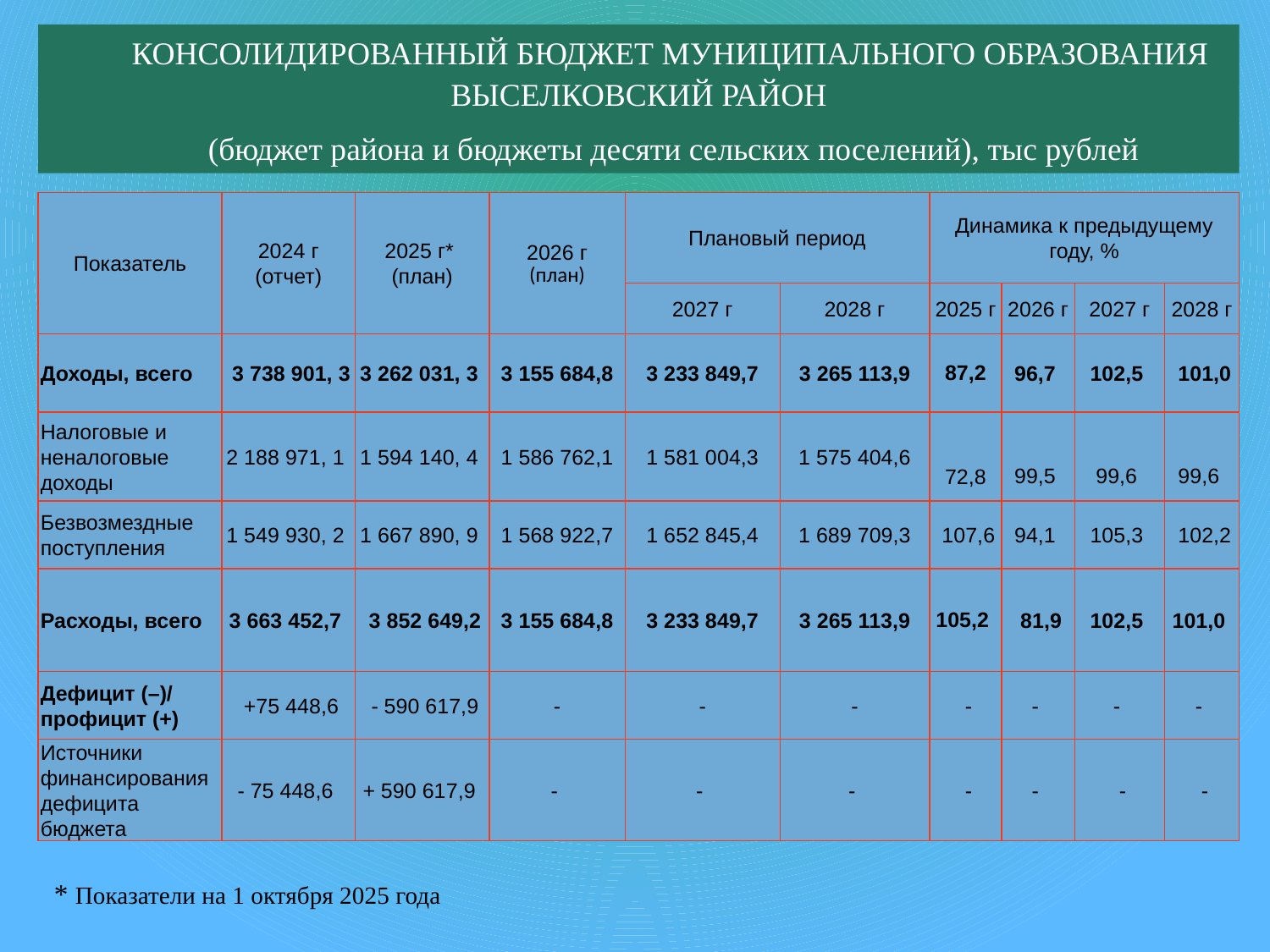

КОНСОЛИДИРОВАННЫЙ БЮДЖЕТ МУНИЦИПАЛЬНОГО ОБРАЗОВАНИЯ ВЫСЕЛКОВСКИЙ РАЙОН
 (бюджет района и бюджеты десяти сельских поселений), тыс рублей
| Показатель | 2024 г (отчет) | 2025 г\* (план) | 2026 г (план) | Плановый период |  | Динамика к предыдущему году, % |  |  |  |
| --- | --- | --- | --- | --- | --- | --- | --- | --- | --- |
|  |  |  |  | 2027 г | 2028 г | 2025 г | 2026 г | 2027 г | 2028 г |
| Доходы, всего | 3 738 901, 3 | 3 262 031, 3 | 3 155 684,8 | 3 233 849,7 | 3 265 113,9 | 87,2 | 96,7 | 102,5 | 101,0 |
| Налоговые и неналоговые доходы | 2 188 971, 1 | 1 594 140, 4 | 1 586 762,1 | 1 581 004,3 | 1 575 404,6 | 72,8 | 99,5 | 99,6 | 99,6 |
| Безвозмездные поступления | 1 549 930, 2 | 1 667 890, 9 | 1 568 922,7 | 1 652 845,4 | 1 689 709,3 | 107,6 | 94,1 | 105,3 | 102,2 |
| Расходы, всего | 3 663 452,7 | 3 852 649,2 | 3 155 684,8 | 3 233 849,7 | 3 265 113,9 | 105,2 | 81,9 | 102,5 | 101,0 |
| Дефицит (–)/ профицит (+) | +75 448,6 | - 590 617,9 | - | - | - | - | - | - | - |
| Источники финансирования дефицита бюджета | - 75 448,6 | + 590 617,9 | - | - | - | - | - | - | - |
* Показатели на 1 октября 2025 года